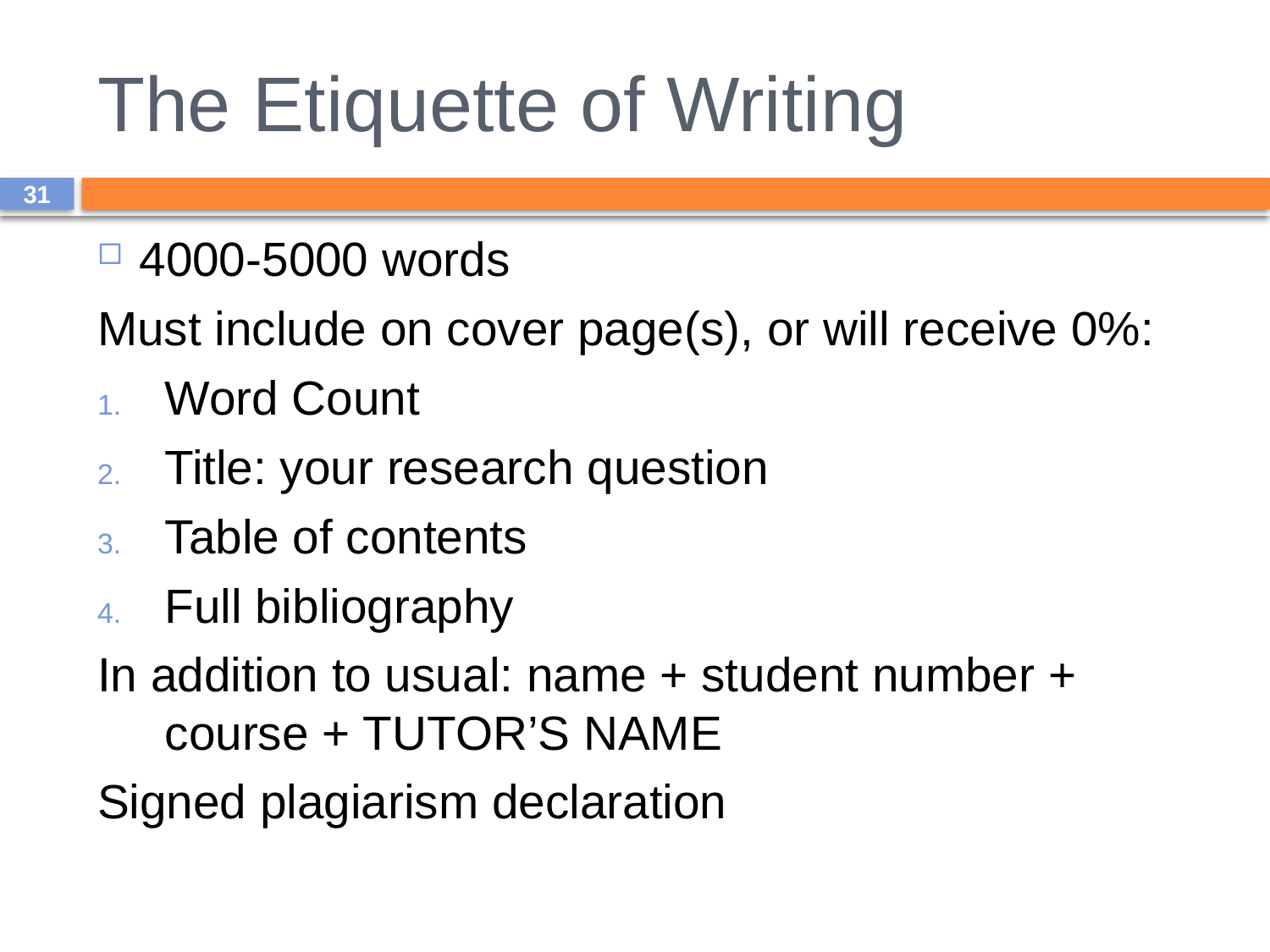

# The Etiquette of Writing
31
4000-5000 words
Must include on cover page(s), or will receive 0%:
Word Count
Title: your research question
Table of contents
Full bibliography
In addition to usual: name + student number + course + TUTOR’S NAME
Signed plagiarism declaration